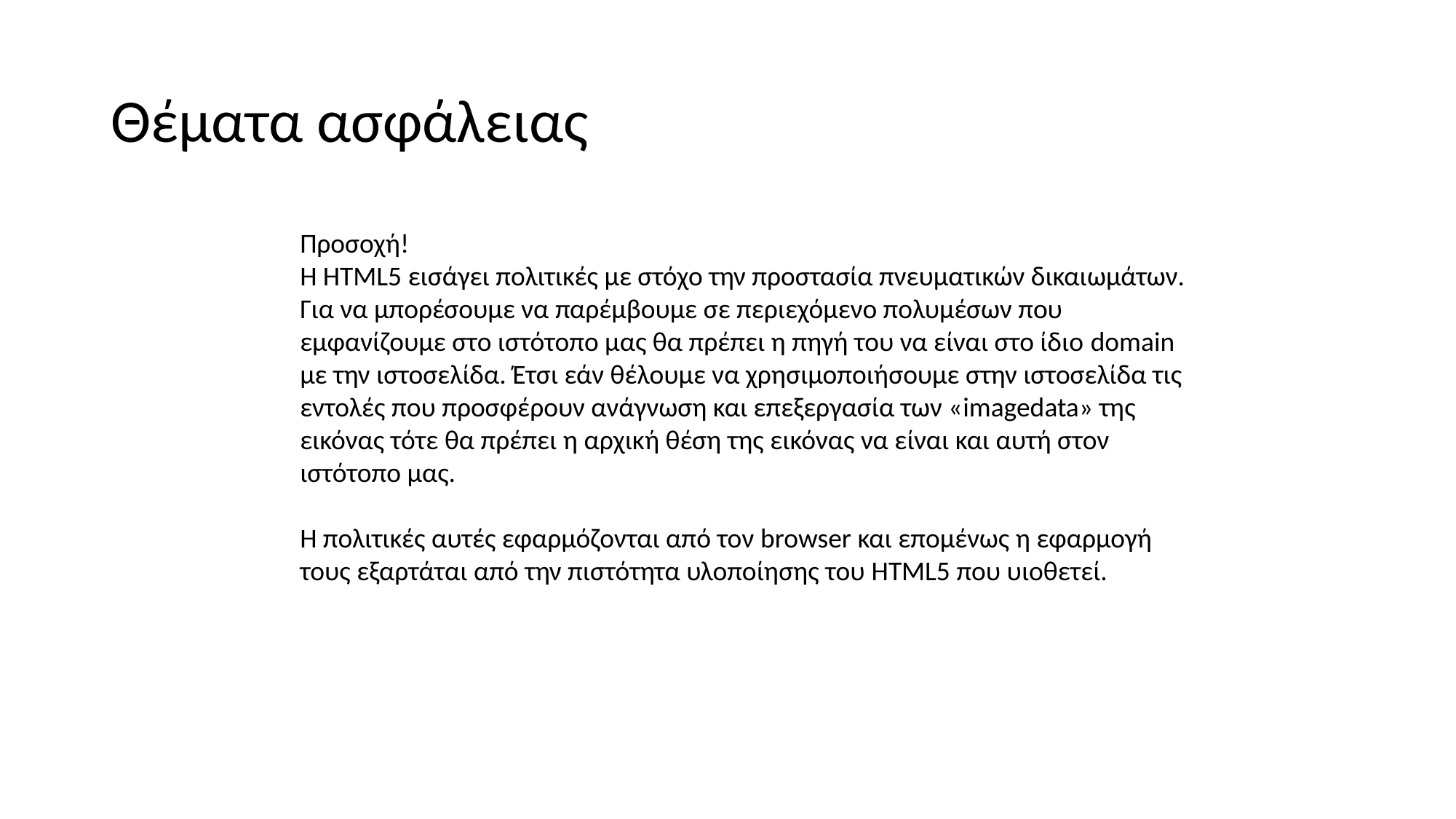

# Θέματα ασφάλειας
Προσοχή!
Η HTML5 εισάγει πολιτικές με στόχο την προστασία πνευματικών δικαιωμάτων. Για να μπορέσουμε να παρέμβουμε σε περιεχόμενο πολυμέσων που εμφανίζουμε στο ιστότοπο μας θα πρέπει η πηγή του να είναι στο ίδιο domain με την ιστοσελίδα. Έτσι εάν θέλουμε να χρησιμοποιήσουμε στην ιστοσελίδα τις εντολές που προσφέρουν ανάγνωση και επεξεργασία των «imagedata» της εικόνας τότε θα πρέπει η αρχική θέση της εικόνας να είναι και αυτή στον  ιστότοπο μας.

Η πολιτικές αυτές εφαρμόζονται από τον browser και επομένως η εφαρμογή τους εξαρτάται από την πιστότητα υλοποίησης του HTML5 που υιοθετεί.